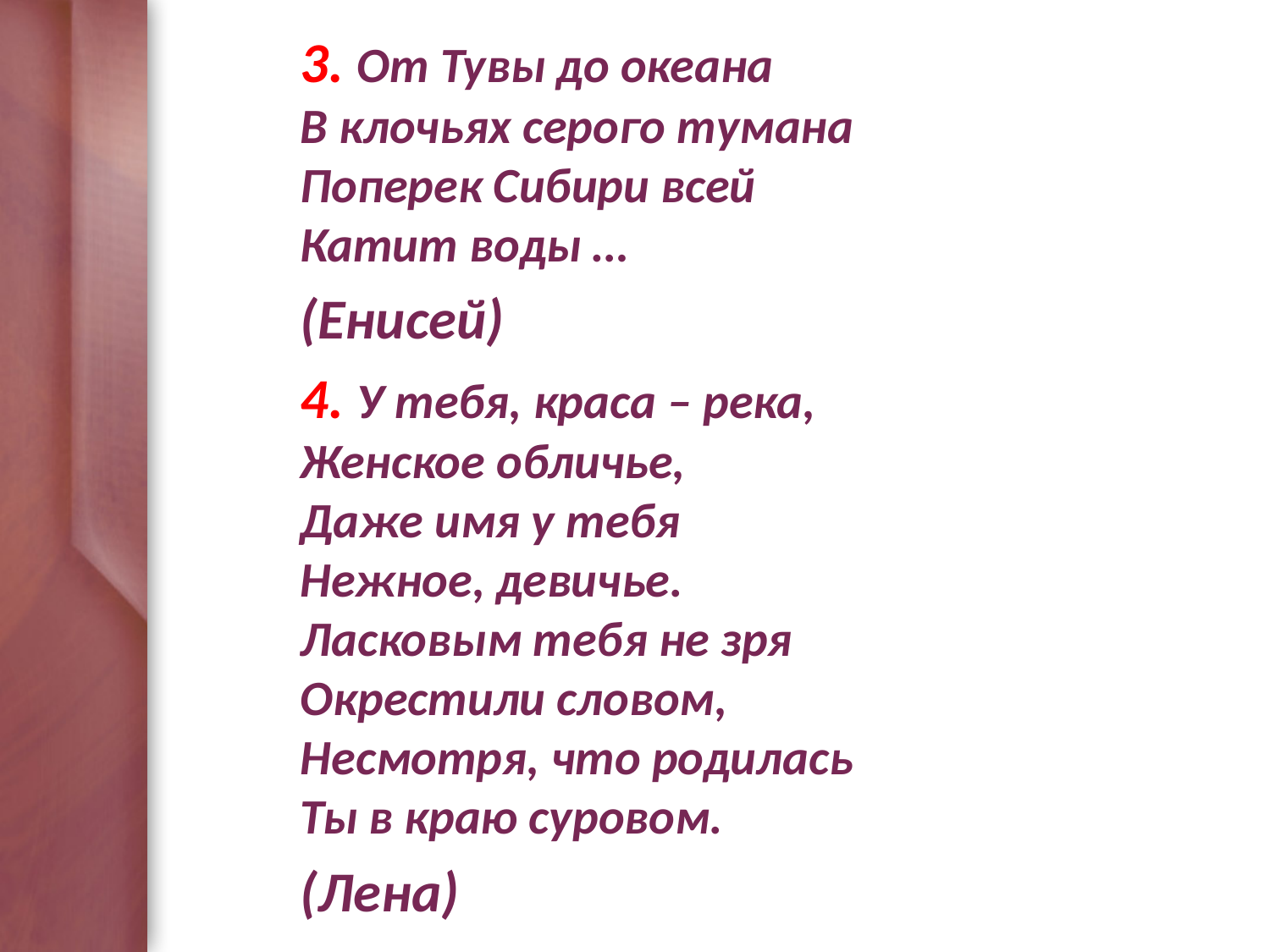

3. От Тувы до океана
В клочьях серого тумана
Поперек Сибири всей
Катит воды …
(Енисей)
4. У тебя, краса – река,
Женское обличье,
Даже имя у тебя
Нежное, девичье.
Ласковым тебя не зря
Окрестили словом,
Несмотря, что родилась
Ты в краю суровом.
(Лена)